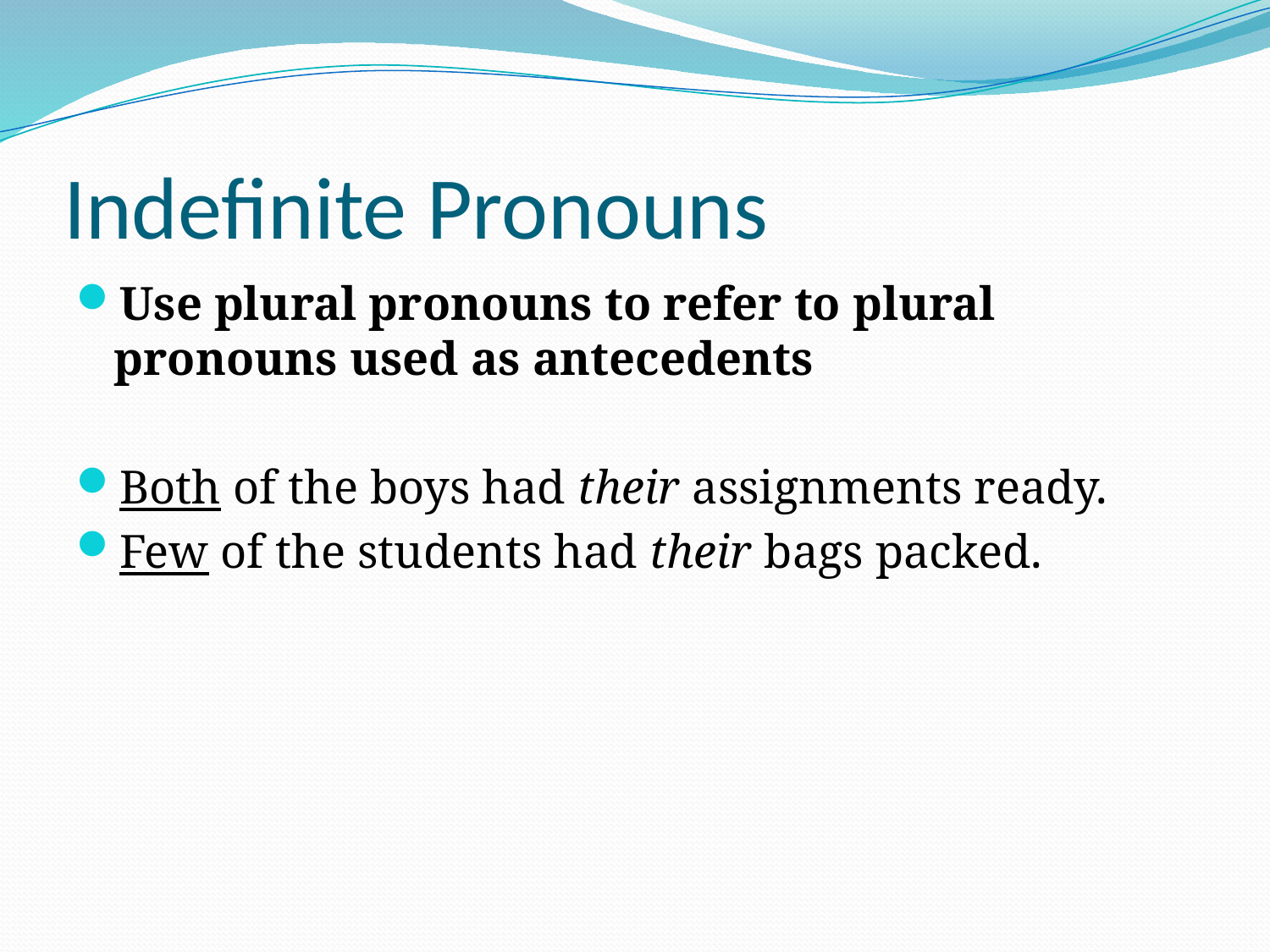

# Indefinite Pronouns
Use plural pronouns to refer to plural pronouns used as antecedents

Both of the boys had their assignments ready.
Few of the students had their bags packed.